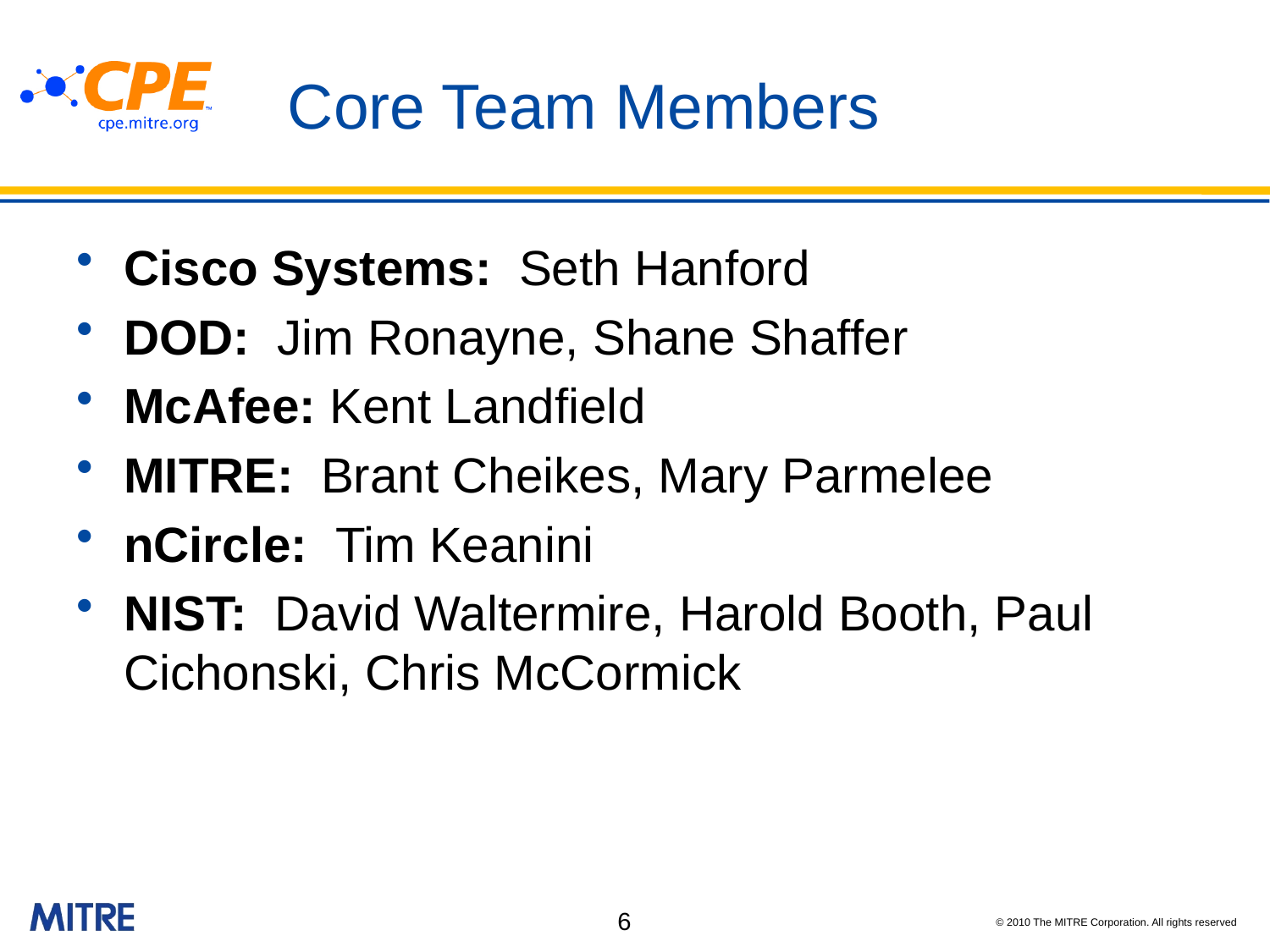

# Core Team Members
Cisco Systems:  Seth Hanford
DOD:  Jim Ronayne, Shane Shaffer
McAfee: Kent Landfield
MITRE:  Brant Cheikes, Mary Parmelee
nCircle:  Tim Keanini
NIST:  David Waltermire, Harold Booth, Paul Cichonski, Chris McCormick

6